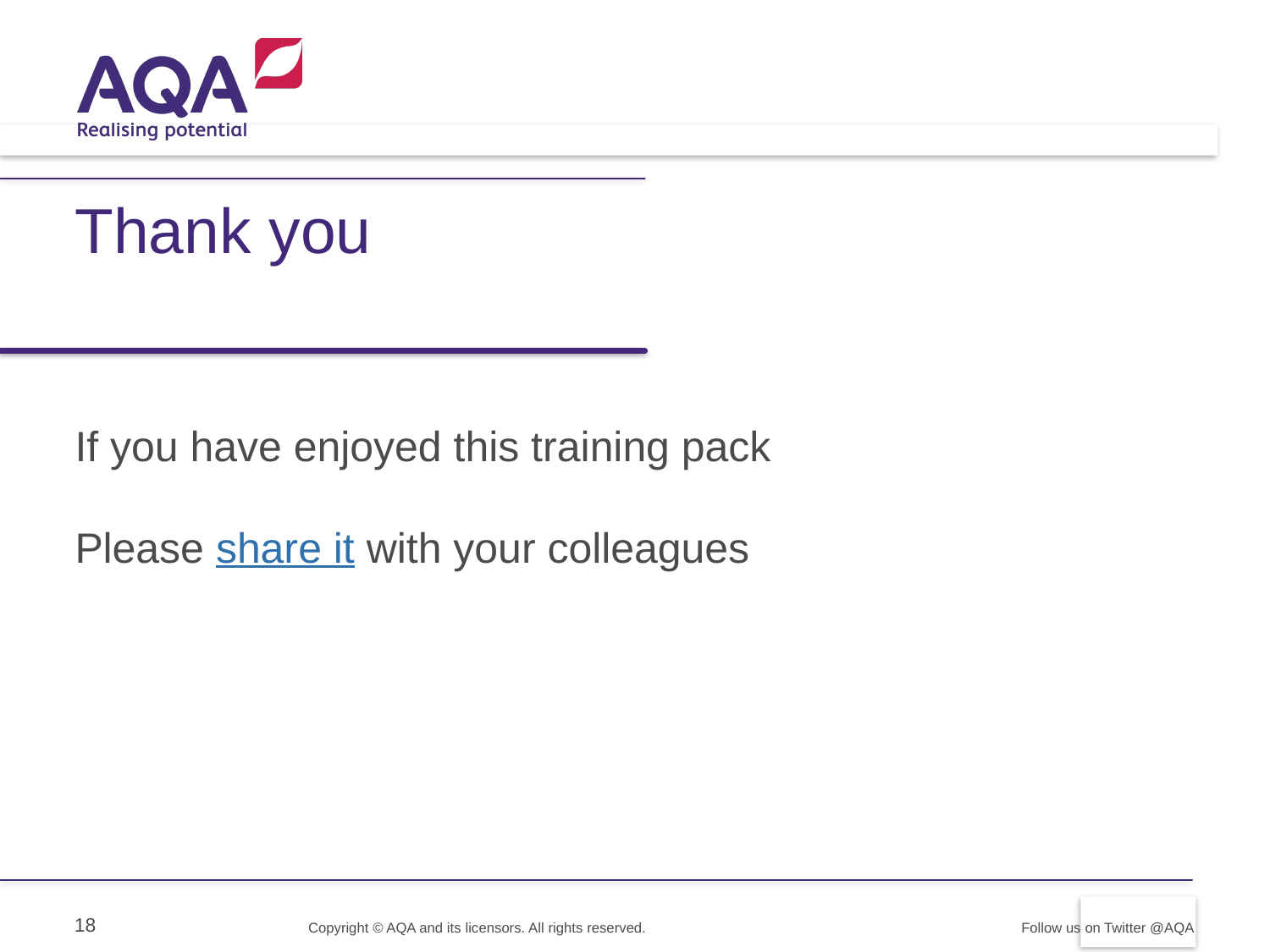

# Thank you
If you have enjoyed this training pack
Please share it with your colleagues
18
Copyright © AQA and its licensors. All rights reserved.